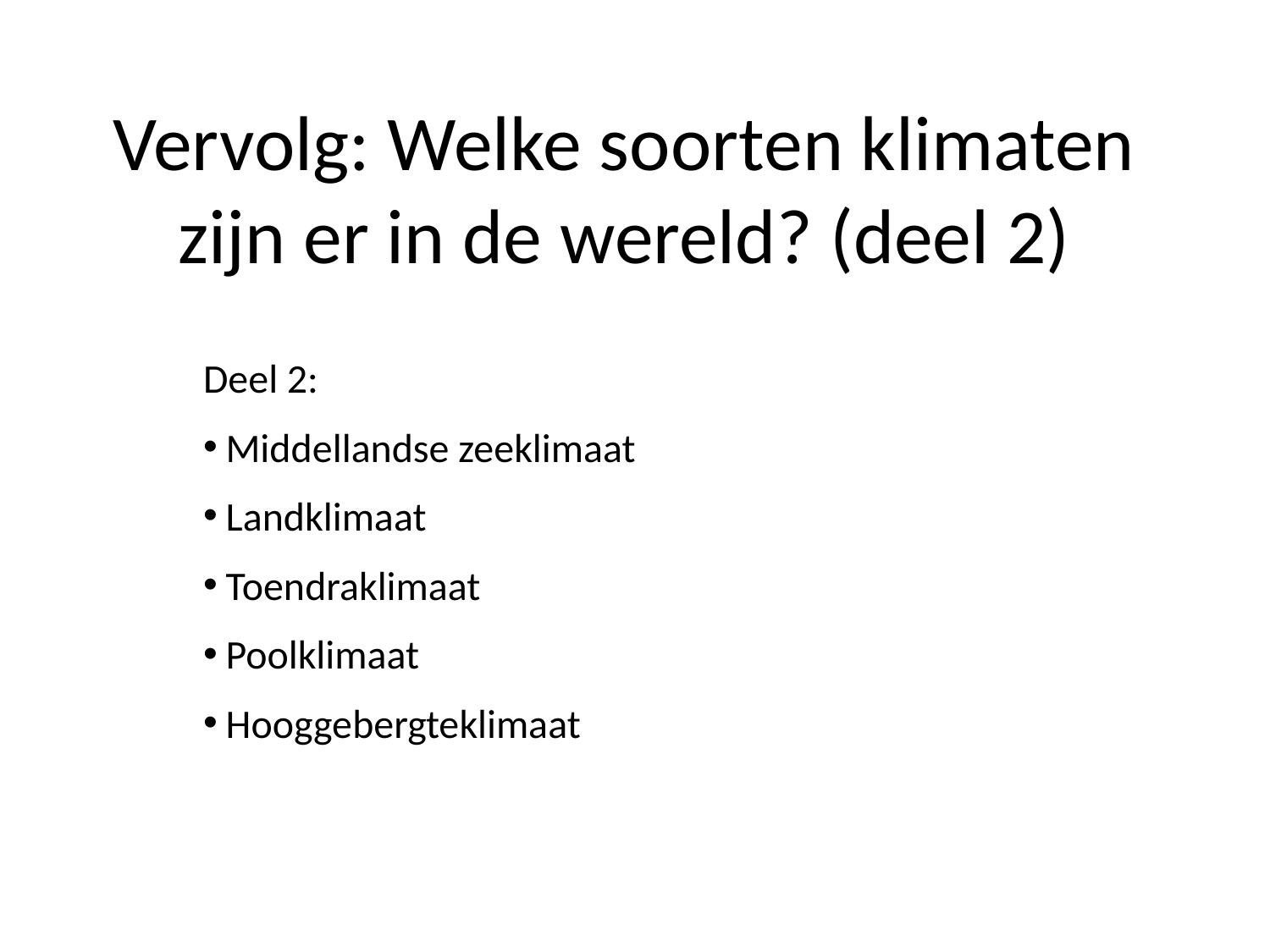

# Vervolg: Welke soorten klimaten zijn er in de wereld? (deel 2)
Deel 2:
 Middellandse zeeklimaat
 Landklimaat
 Toendraklimaat
 Poolklimaat
 Hooggebergteklimaat